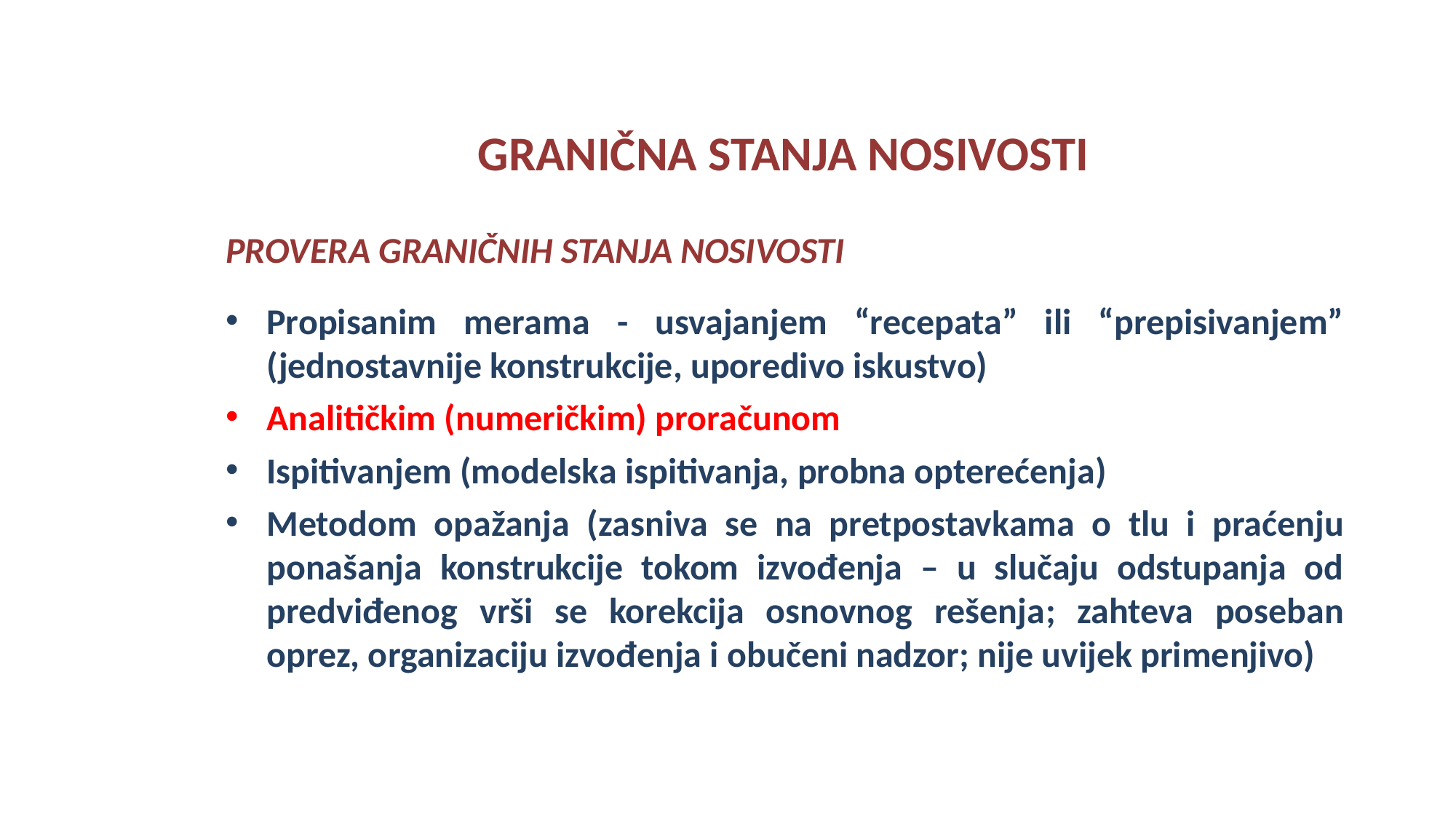

GRANIČNA STANJA NOSIVOSTI
PROVERA GRANIČNIH STANJA NOSIVOSTI
Propisanim merama - usvajanjem “recepata” ili “prepisivanjem” (jednostavnije konstrukcije, uporedivo iskustvo)
Analitičkim (numeričkim) proračunom
Ispitivanjem (modelska ispitivanja, probna opterećenja)
Metodom opažanja (zasniva se na pretpostavkama o tlu i praćenju ponašanja konstrukcije tokom izvođenja – u slučaju odstupanja od predviđenog vrši se korekcija osnovnog rešenja; zahteva poseban oprez, organizaciju izvođenja i obučeni nadzor; nije uvijek primenjivo)